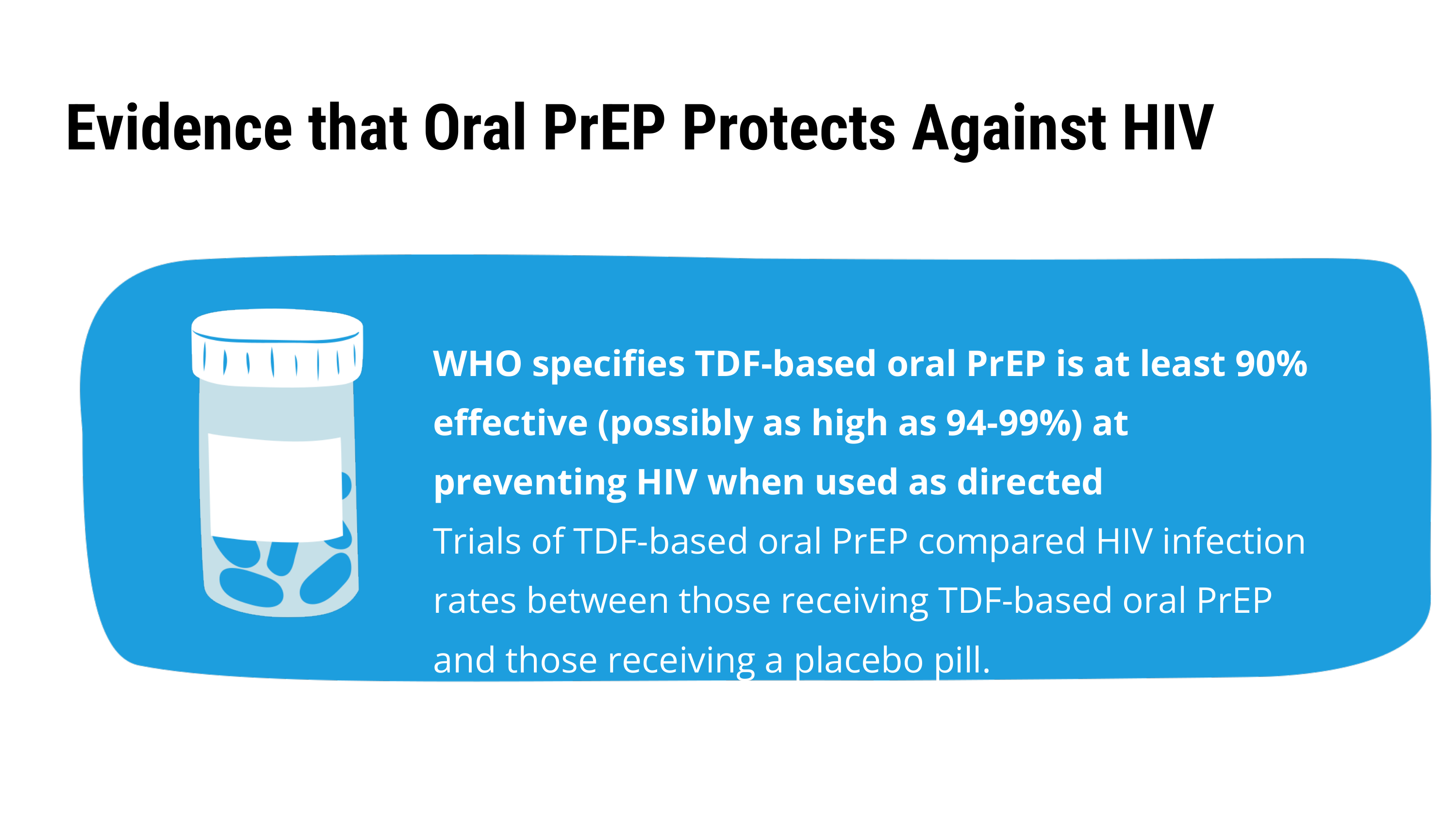

Evidence that Oral PrEP Protects Against HIV

WHO specifies TDF-based oral PrEP is at least 90% effective (possibly as high as 94-99%) at preventing HIV when used as directed
Trials of TDF-based oral PrEP compared HIV infection rates between those receiving TDF-based oral PrEP and those receiving a placebo pill.